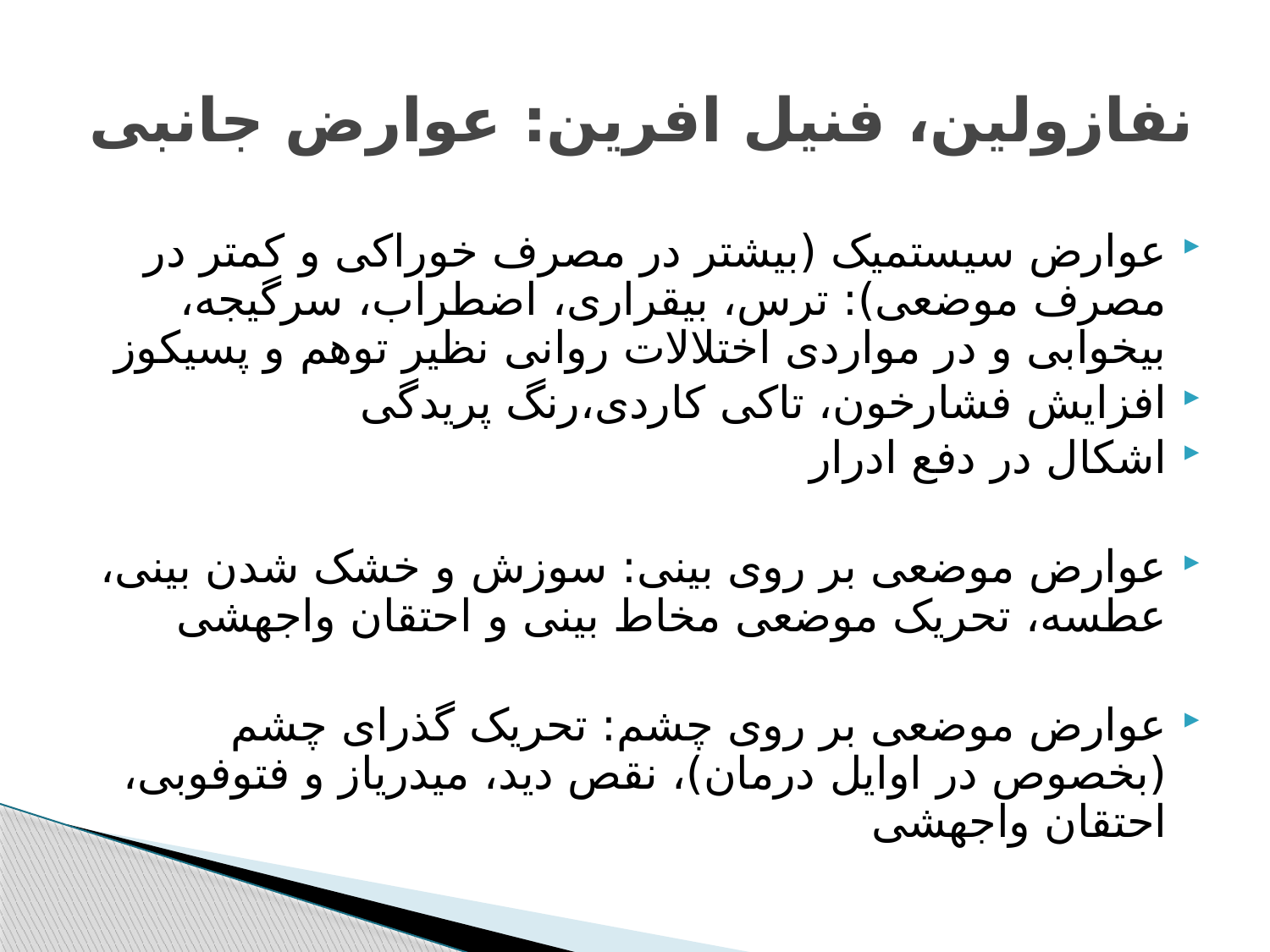

# نفازولین، فنیل افرین: عوارض جانبی
عوارض سیستمیک (بیشتر در مصرف خوراکی و کمتر در مصرف موضعی): ترس، بیقراری، اضطراب، سرگیجه، بیخوابی و در مواردی اختلالات روانی نظیر توهم و پسیکوز
	افزایش فشارخون، تاکی کاردی،رنگ پریدگی
	اشکال در دفع ادرار

عوارض موضعی بر روی بینی: سوزش و خشک شدن بینی، عطسه، تحریک موضعی مخاط بینی و احتقان واجهشی

عوارض موضعی بر روی چشم: تحریک گذرای چشم (بخصوص در اوایل درمان)، نقص دید، میدریاز و فتوفوبی، احتقان واجهشی